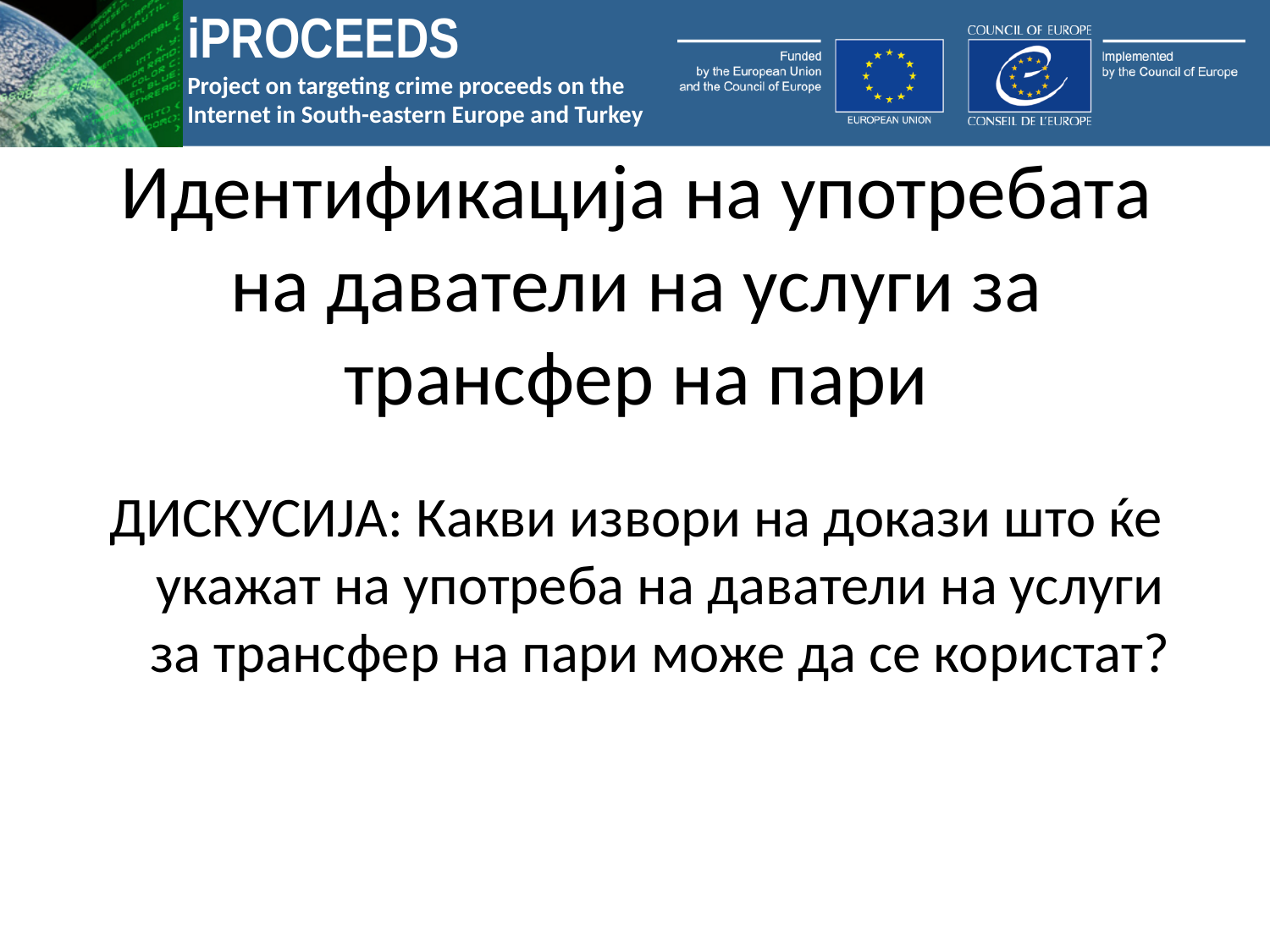

# Идентификација на употребата на даватели на услуги за трансфер на пари

ДИСКУСИЈА: Какви извори на докази што ќе укажат на употреба на даватели на услуги за трансфер на пари може да се користат?